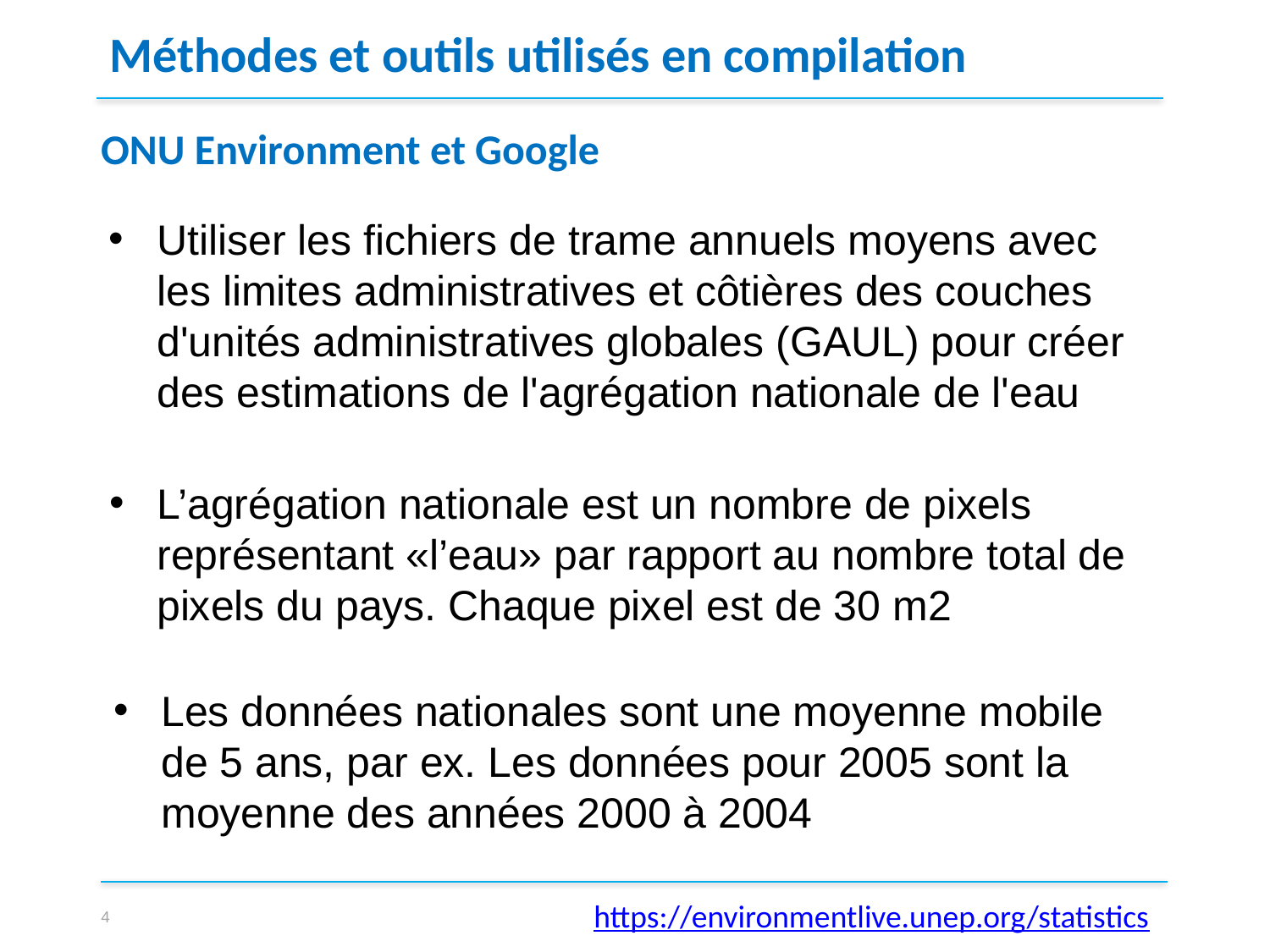

Méthodes et outils utilisés en compilation
ONU Environment et Google
Utiliser les fichiers de trame annuels moyens avec les limites administratives et côtières des couches d'unités administratives globales (GAUL) pour créer des estimations de l'agrégation nationale de l'eau
What is SDMX?
L’agrégation nationale est un nombre de pixels représentant «l’eau» par rapport au nombre total de pixels du pays. Chaque pixel est de 30 m2
Les données nationales sont une moyenne mobile de 5 ans, par ex. Les données pour 2005 sont la moyenne des années 2000 à 2004
4
https://environmentlive.unep.org/statistics
Cela consiste en: